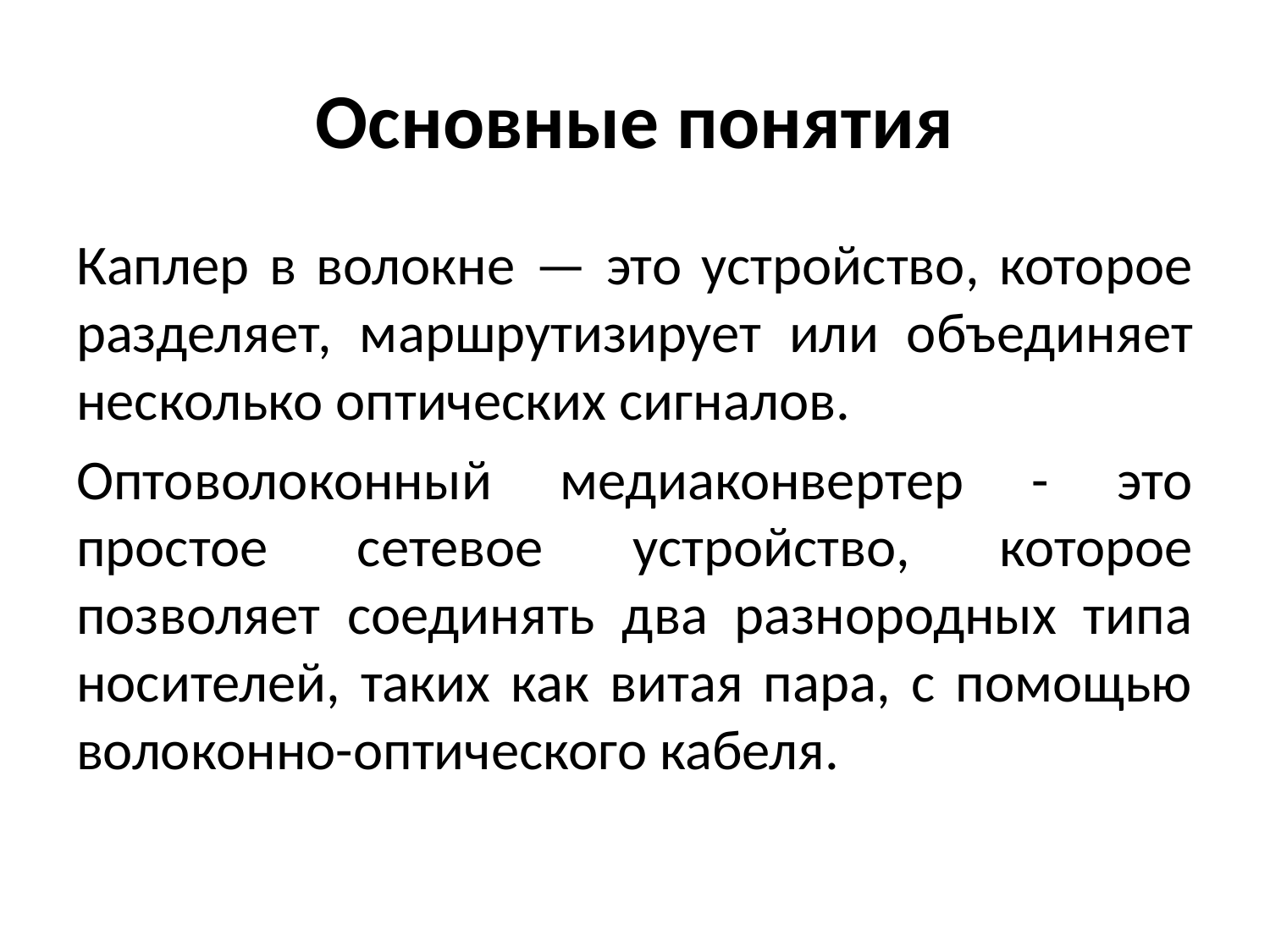

# Основные понятия
Каплер в волокне — это устройство, которое разделяет, маршрутизирует или объединяет несколько оптических сигналов.
Оптоволоконный медиаконвертер - это простое сетевое устройство, которое позволяет соединять два разнородных типа носителей, таких как витая пара, с помощью волоконно-оптического кабеля.